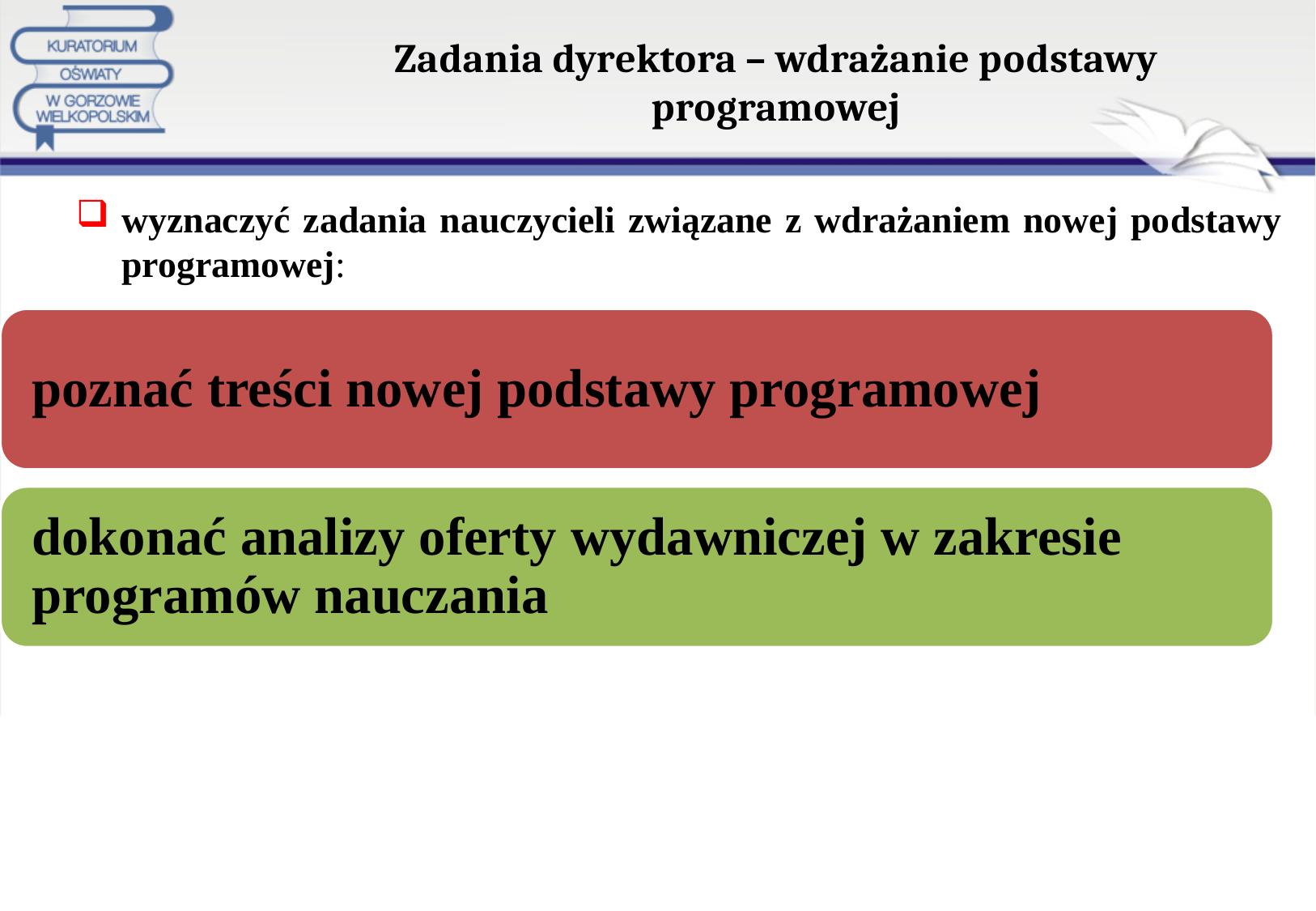

# Zadania dyrektora – wdrażanie podstawy programowej
wyznaczyć zadania nauczycieli związane z wdrażaniem nowej podstawy programowej:

poznać treści nowej podstawy programowej

dokonać analizy oferty wydawniczej w zakresie programów nauczania